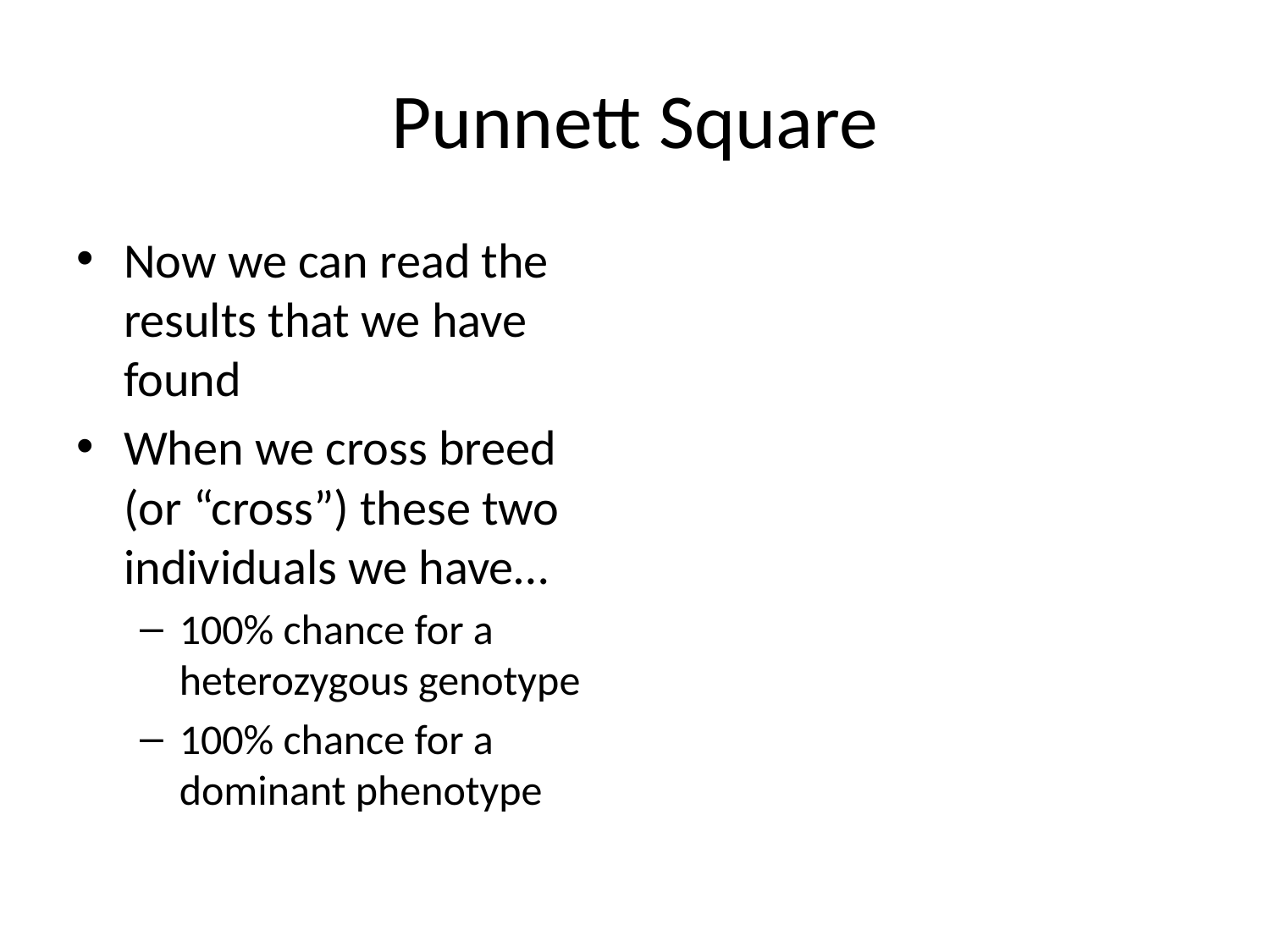

# Punnett Square
Now we can read the results that we have found
When we cross breed (or “cross”) these two individuals we have…
100% chance for a heterozygous genotype
100% chance for a dominant phenotype